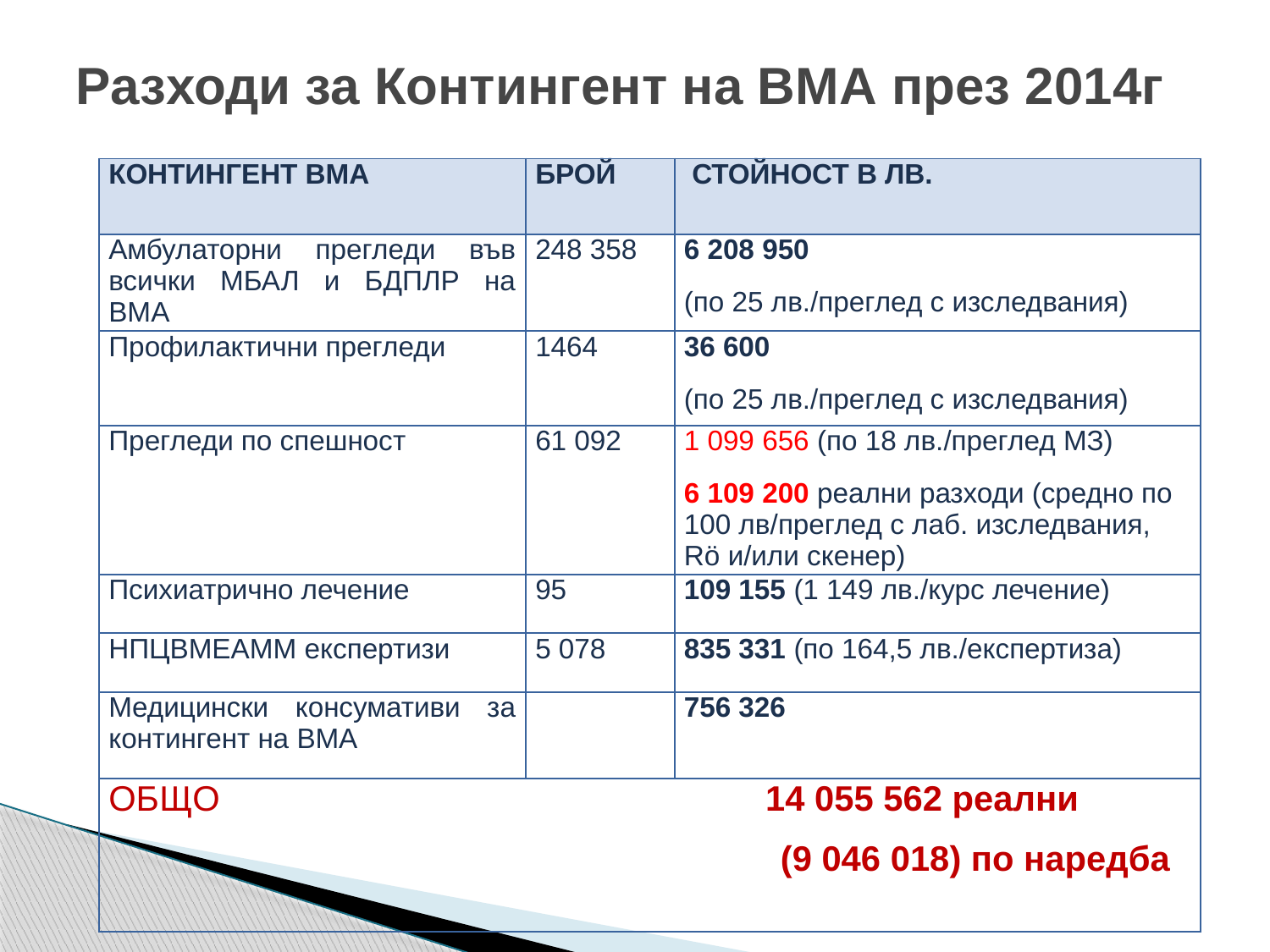

# Разходи за Контингент на ВМА през 2014г
| КОНТИНГЕНТ ВМА | БРОЙ | СТОЙНОСТ В ЛВ. |
| --- | --- | --- |
| Амбулаторни прегледи във всички МБАЛ и БДПЛР на ВМА | 248 358 | 6 208 950 (по 25 лв./преглед с изследвания) |
| Профилактични прегледи | 1464 | 36 600 (по 25 лв./преглед с изследвания) |
| Прегледи по спешност | 61 092 | 1 099 656 (по 18 лв./преглед МЗ) 6 109 200 реални разходи (средно по 100 лв/преглед с лаб. изследвания, Rö и/или скенер) |
| Психиатрично лечение | 95 | 109 155 (1 149 лв./курс лечение) |
| НПЦВМЕАММ експертизи | 5 078 | 835 331 (по 164,5 лв./експертиза) |
| Медицински консумативи за контингент на ВМА |  | 756 326 |
| ОБЩО 14 055 562 реални (9 046 018) по наредба |  |  |